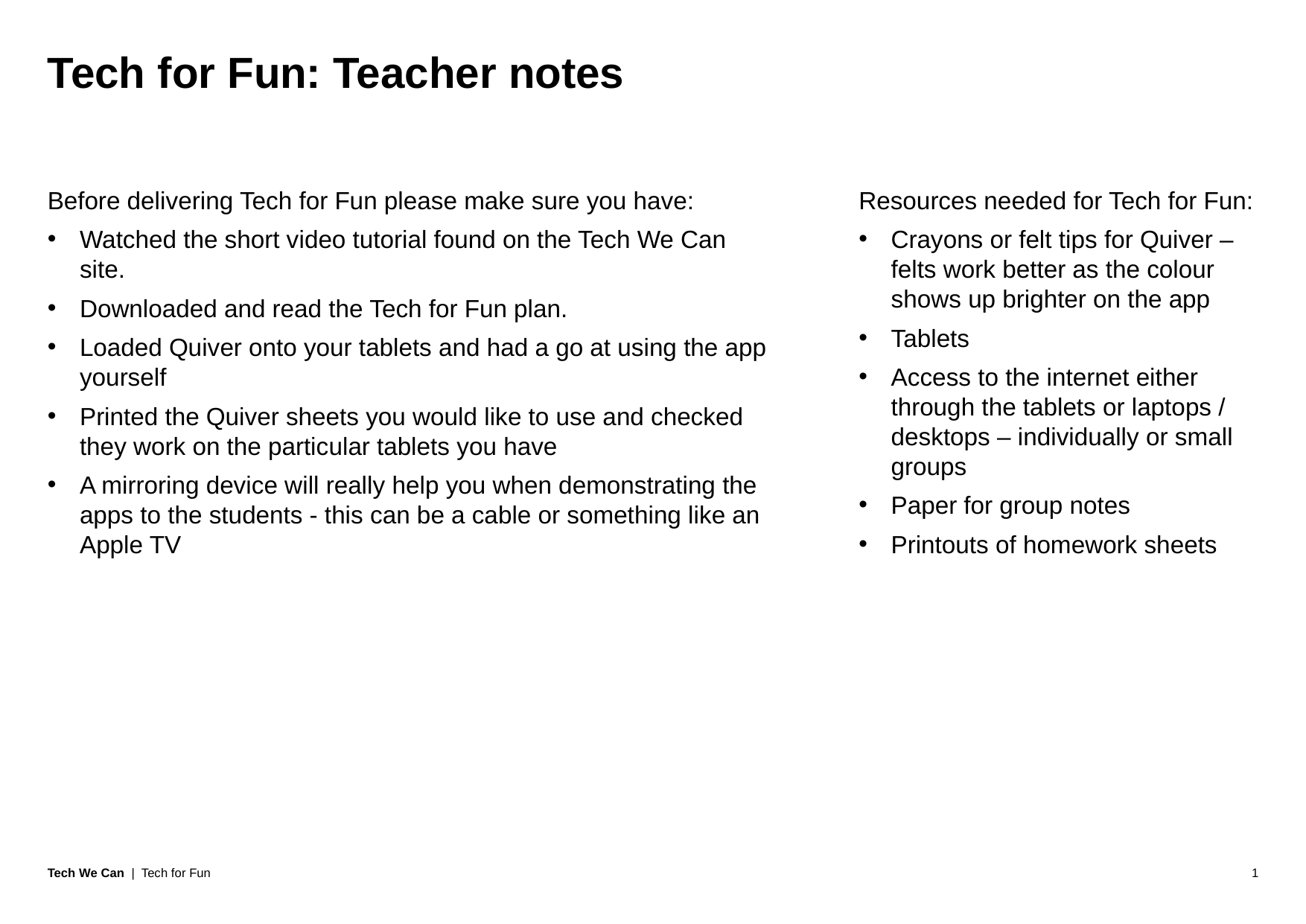

# Tech for Fun: Teacher notes
Before delivering Tech for Fun please make sure you have:
Watched the short video tutorial found on the Tech We Can site.
Downloaded and read the Tech for Fun plan.
Loaded Quiver onto your tablets and had a go at using the app yourself
Printed the Quiver sheets you would like to use and checked they work on the particular tablets you have
A mirroring device will really help you when demonstrating the apps to the students - this can be a cable or something like an Apple TV
Resources needed for Tech for Fun:
Crayons or felt tips for Quiver – felts work better as the colour shows up brighter on the app
Tablets
Access to the internet either through the tablets or laptops / desktops – individually or small groups
Paper for group notes
Printouts of homework sheets
1